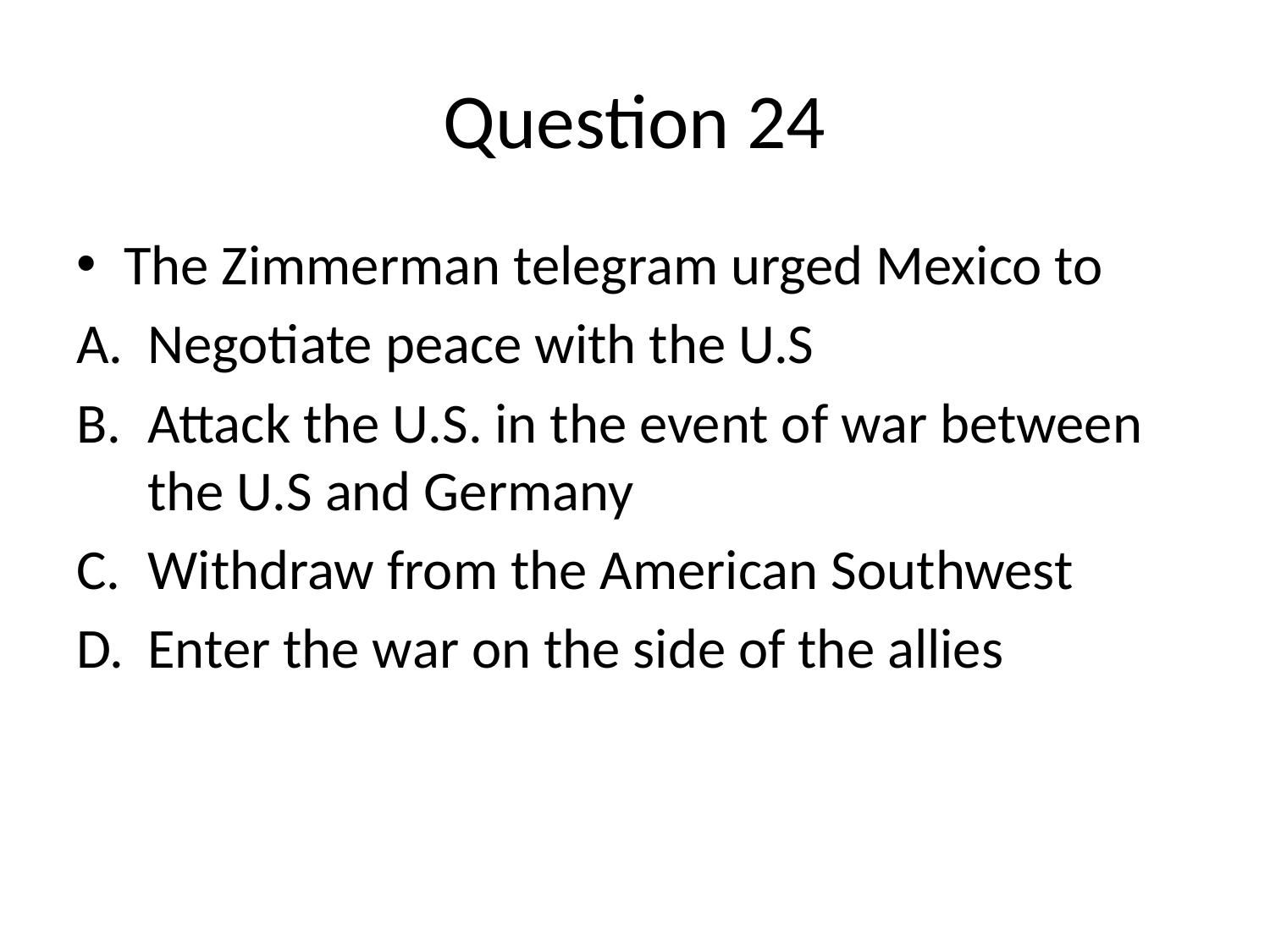

# Question 24
The Zimmerman telegram urged Mexico to
Negotiate peace with the U.S
Attack the U.S. in the event of war between the U.S and Germany
Withdraw from the American Southwest
Enter the war on the side of the allies